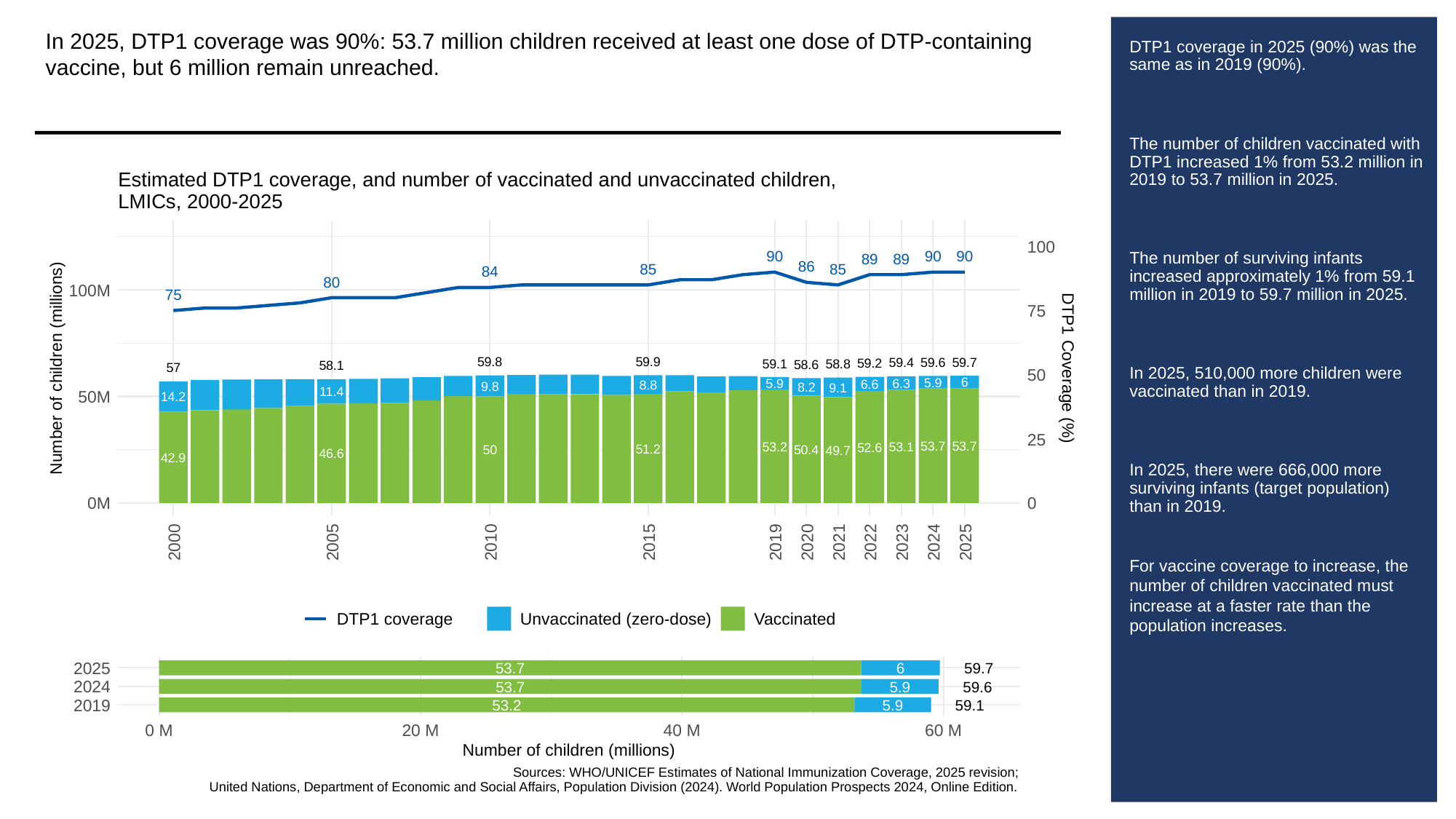

In 2025, DTP1 coverage was 90%: 53.7 million children received at least one dose of DTP-containing vaccine, but 6 million remain unreached.
# DTP1 coverage in 2025 (90%) was the same as in 2019 (90%).

The number of children vaccinated with DTP1 increased 1% from 53.2 million in 2019 to 53.7 million in 2025.

The number of surviving infants increased approximately 1% from 59.1 million in 2019 to 59.7 million in 2025.

In 2025, 510,000 more children were vaccinated than in 2019.

In 2025, there were 666,000 more surviving infants (target population) than in 2019.

For vaccine coverage to increase, the number of children vaccinated must increase at a faster rate than the population increases.

Estimated DTP1 coverage, and number of vaccinated and unvaccinated children,
LMICs, 2000-2025

100
90
90
90
89
89
86
85
85
84

80
100M
75

75

59.9
59.8
59.7
59.6
59.4
59.2
59.1
58.8
58.6
58.1
Number of children (millions)
DTP1 Coverage (%)
57
50

6
5.9

6.3
5.9

6.6

8.8

9.8

8.2
9.1
11.4

50M

14.2

25
53.7
53.7
53.2
53.1
52.6
51.2
50.4
50
49.7
46.6

42.9
0M
0

2000
2005
2010
2015
2019
2020
2021
2022
2023
2024
2025

DTP1 coverage
Unvaccinated (zero-dose)
Vaccinated

2025
53.7
6
59.7

2024
53.7
5.9
59.6

2019
53.2
5.9
59.1

0 M
20 M
40 M
60 M
Number of children (millions)
Sources: WHO/UNICEF Estimates of National Immunization Coverage, 2025 revision;
United Nations, Department of Economic and Social Affairs, Population Division (2024). World Population Prospects 2024, Online Edition.